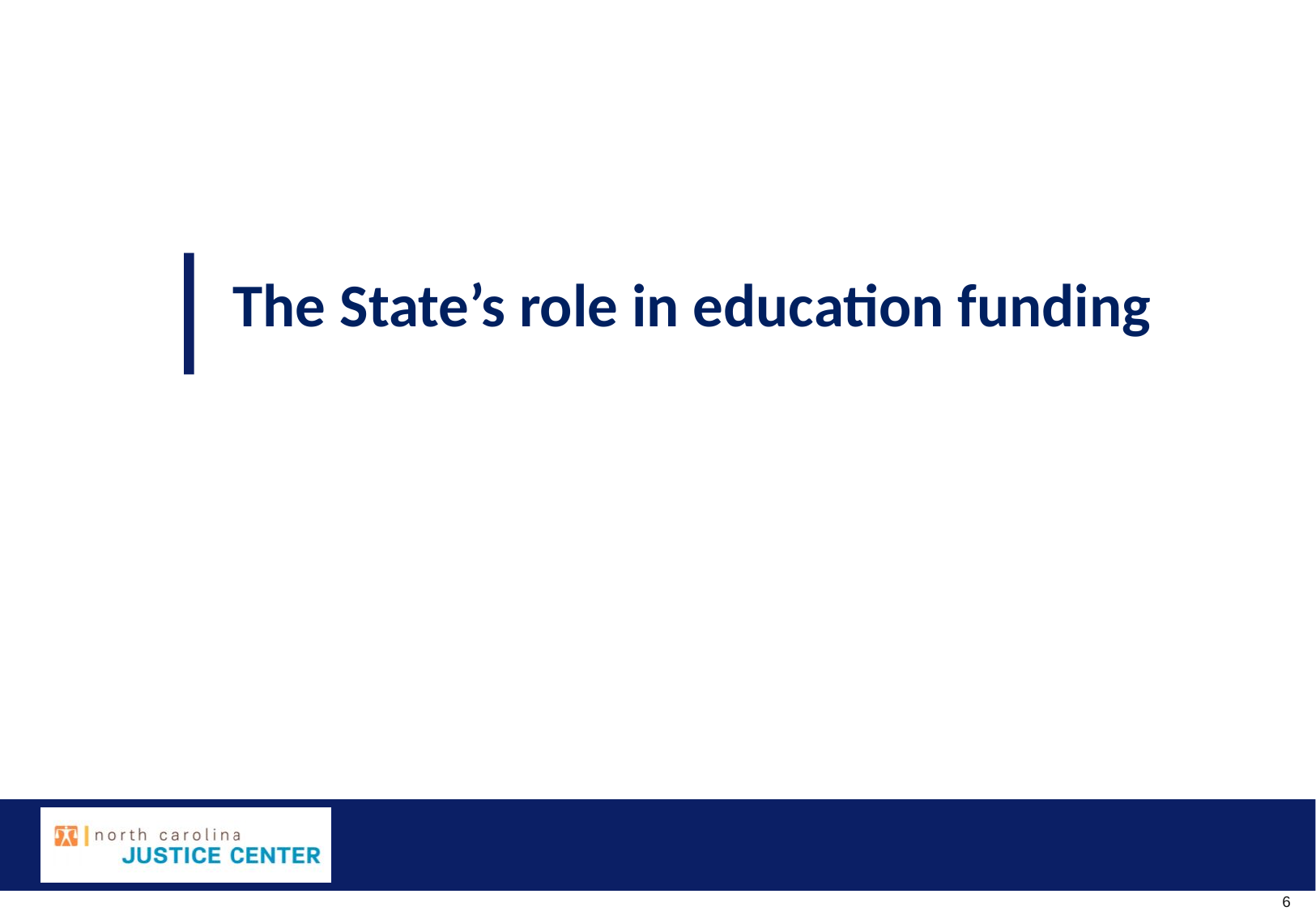

# The State’s role in education funding